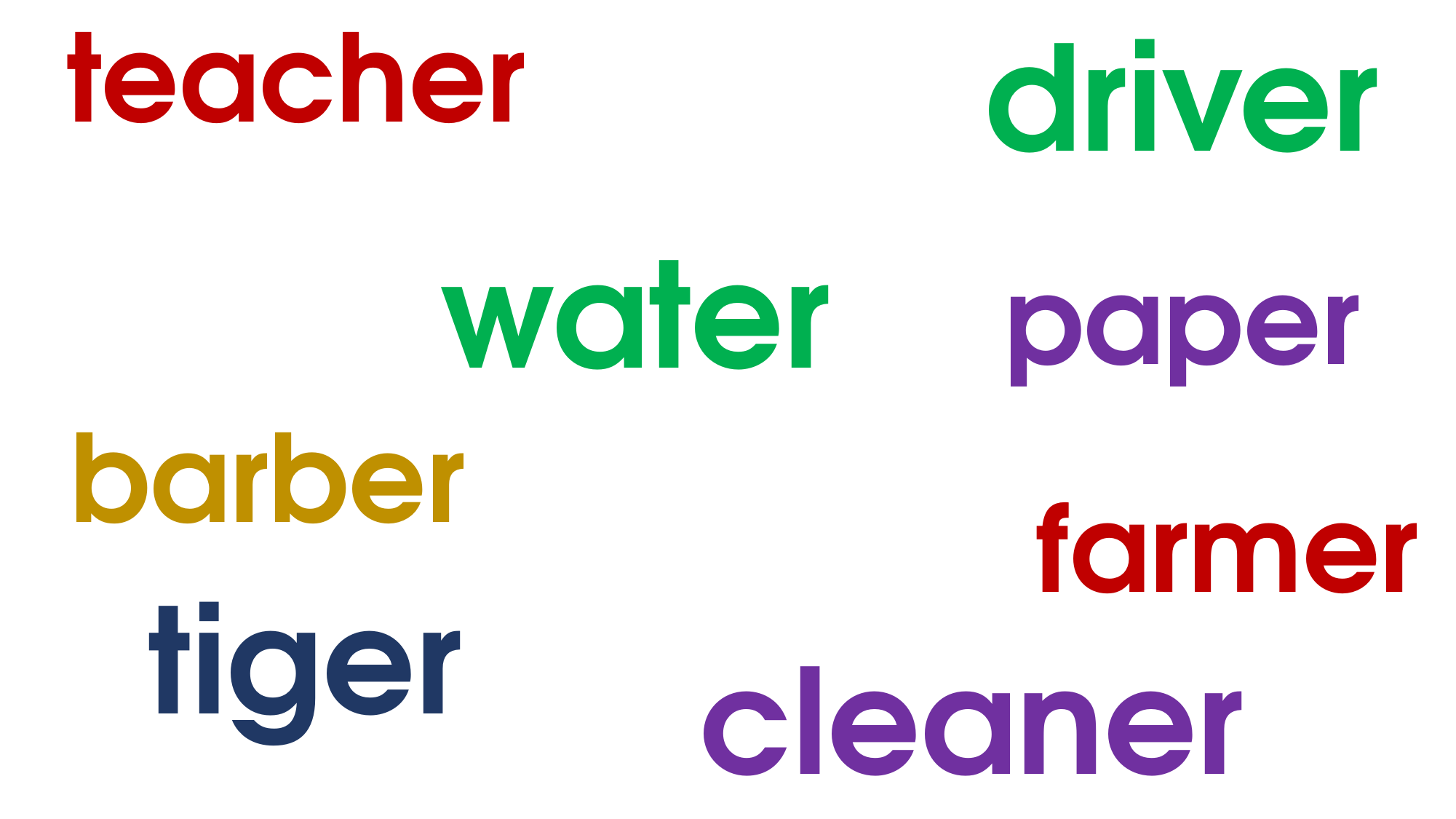

driver
teacher
water
paper
barber
farmer
tiger
cleaner